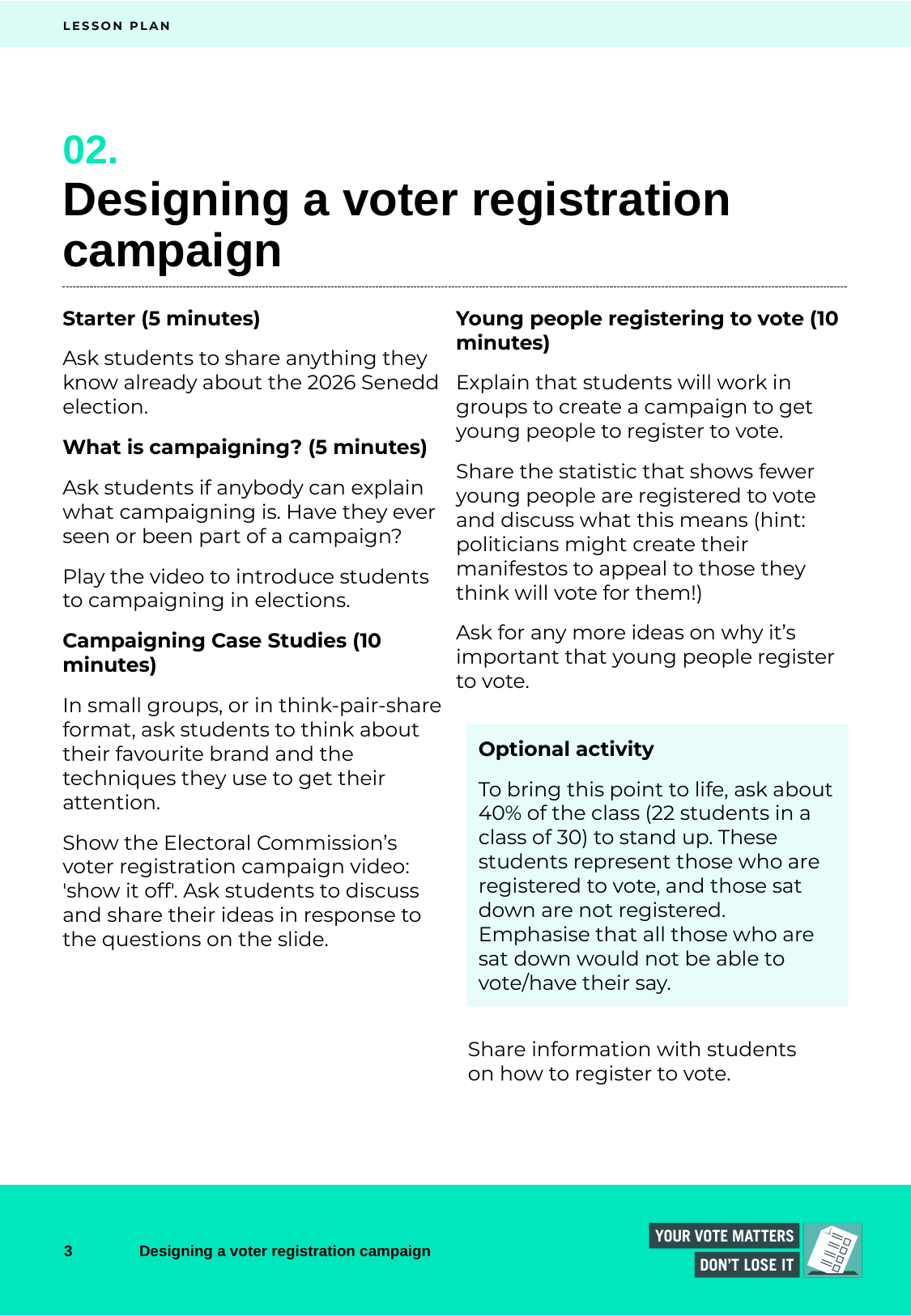

LESSON PLAN
02.
# Designing a voter registration campaign
Young people registering to vote (10 minutes)
Explain that students will work in groups to create a campaign to get young people to register to vote.
Share the statistic that shows fewer young people are registered to vote and discuss what this means (hint: politicians might create their manifestos to appeal to those they think will vote for them!)
Ask for any more ideas on why it’s important that young people register to vote.
Starter (5 minutes)
Ask students to share anything they know already about the 2026 Senedd election.
What is campaigning? (5 minutes)
Ask students if anybody can explain what campaigning is. Have they ever seen or been part of a campaign?
Play the video to introduce students to campaigning in elections.
Campaigning Case Studies (10 minutes)
In small groups, or in think-pair-share format, ask students to think about their favourite brand and the techniques they use to get their attention.
Show the Electoral Commission’s voter registration campaign video: 'show it off'. Ask students to discuss and share their ideas in response to the questions on the slide.
Optional activity
To bring this point to life, ask about 40% of the class (22 students in a class of 30) to stand up. These students represent those who are registered to vote, and those sat down are not registered. Emphasise that all those who are sat down would not be able to vote/have their say.
Share information with students on how to register to vote.​
3
Designing a voter registration campaign